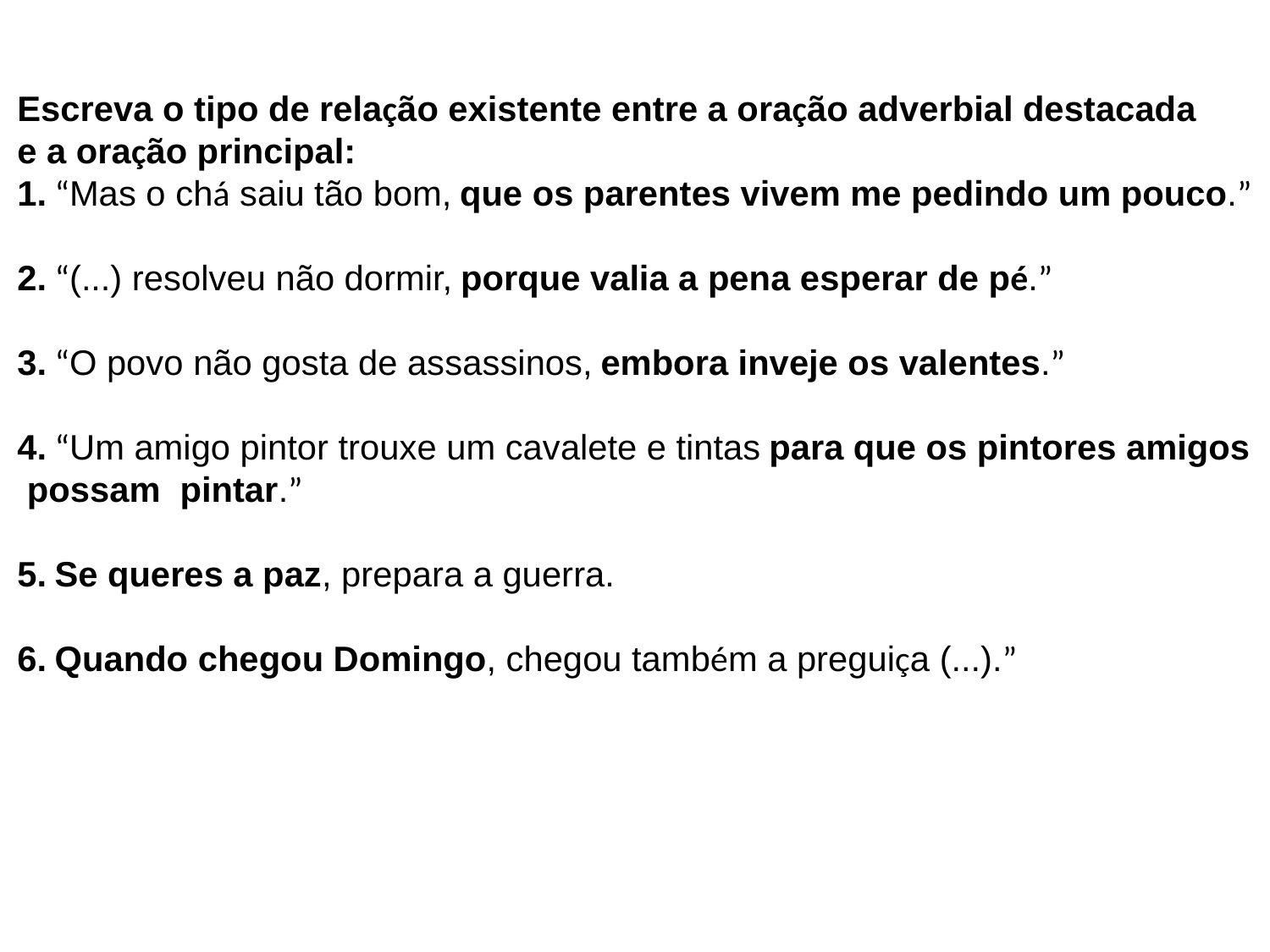

Escreva o tipo de relação existente entre a oração adverbial destacada
e a oração principal:
1. “Mas o chá saiu tão bom, que os parentes vivem me pedindo um pouco.”

2. “(...) resolveu não dormir, porque valia a pena esperar de pé.”

3. “O povo não gosta de assassinos, embora inveje os valentes.”

4. “Um amigo pintor trouxe um cavalete e tintas para que os pintores amigos
 possam  pintar.”

5. Se queres a paz, prepara a guerra.

6. Quando chegou Domingo, chegou também a preguiça (...).”